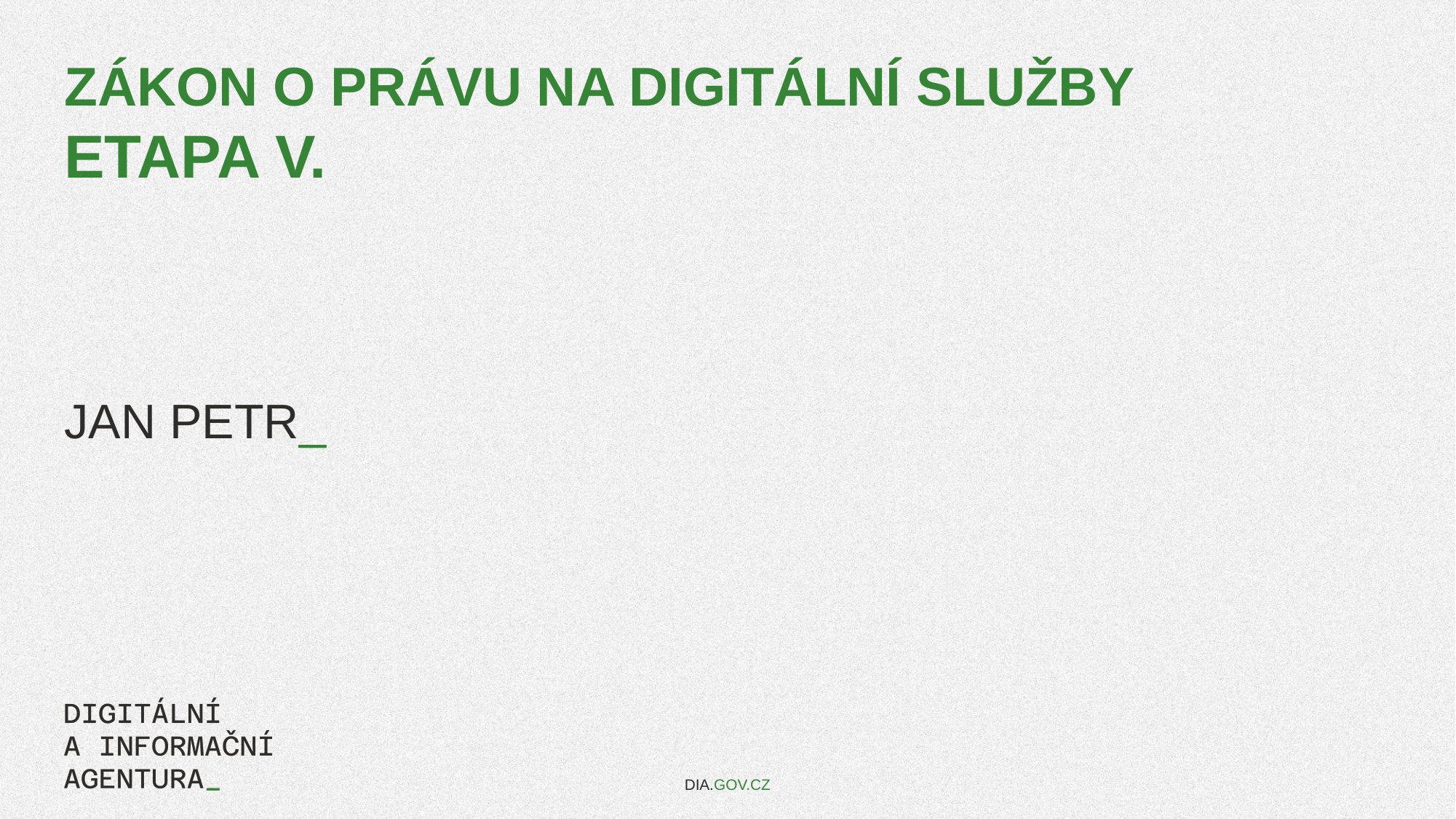

# Zákon o právu na digitální služby ETAPA V.
Jan Petr_

DIA.GOV.CZ